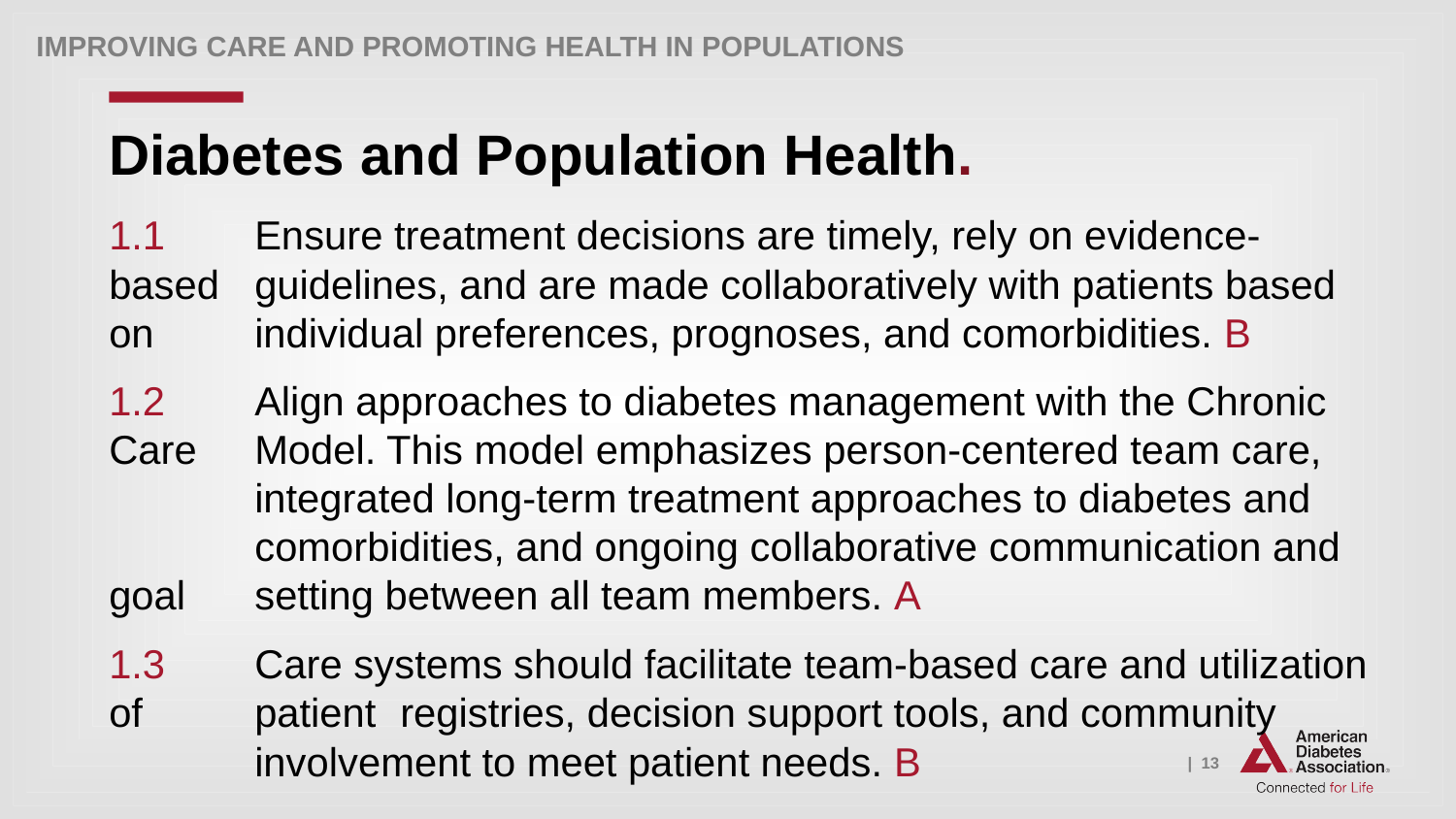

Improving Care and Promoting Health in Populations
# Diabetes and Population Health.
1.1	Ensure treatment decisions are timely, rely on evidence-based 	guidelines, and are made collaboratively with patients based on 	individual preferences, prognoses, and comorbidities. B
1.2 	Align approaches to diabetes management with the Chronic Care 	Model. This model emphasizes person-centered team care, 	integrated long-term treatment approaches to diabetes and 	comorbidities, and ongoing collaborative communication and goal 	setting between all team members. A
1.3 	Care systems should facilitate team-based care and utilization of 	patient	registries, decision support tools, and community 	involvement to meet patient needs. B